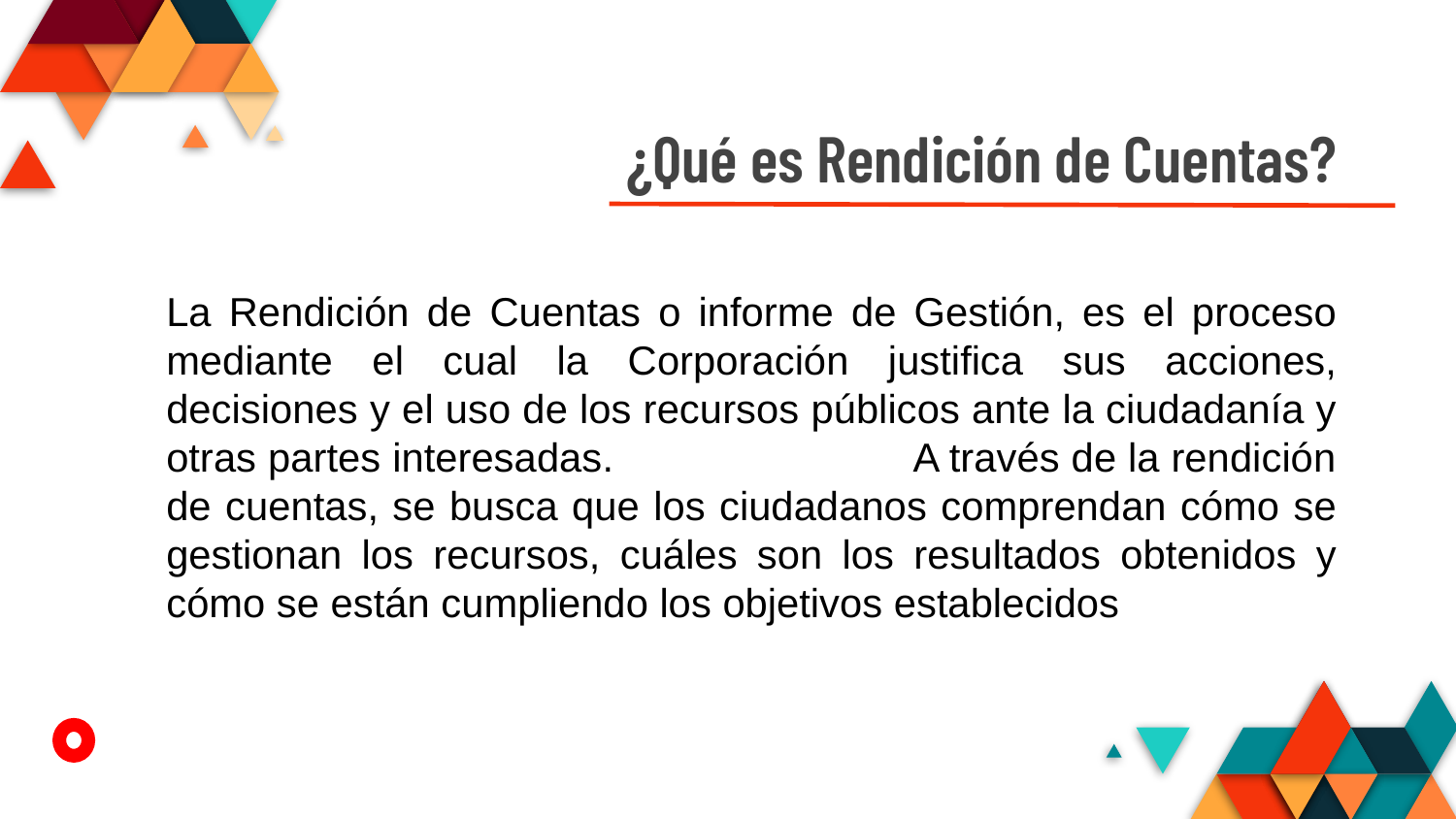

¿Qué es Rendición de Cuentas?
La Rendición de Cuentas o informe de Gestión, es el proceso mediante el cual la Corporación justifica sus acciones, decisiones y el uso de los recursos públicos ante la ciudadanía y otras partes interesadas.                          A través de la rendición de cuentas, se busca que los ciudadanos comprendan cómo se gestionan los recursos, cuáles son los resultados obtenidos y cómo se están cumpliendo los objetivos establecidos